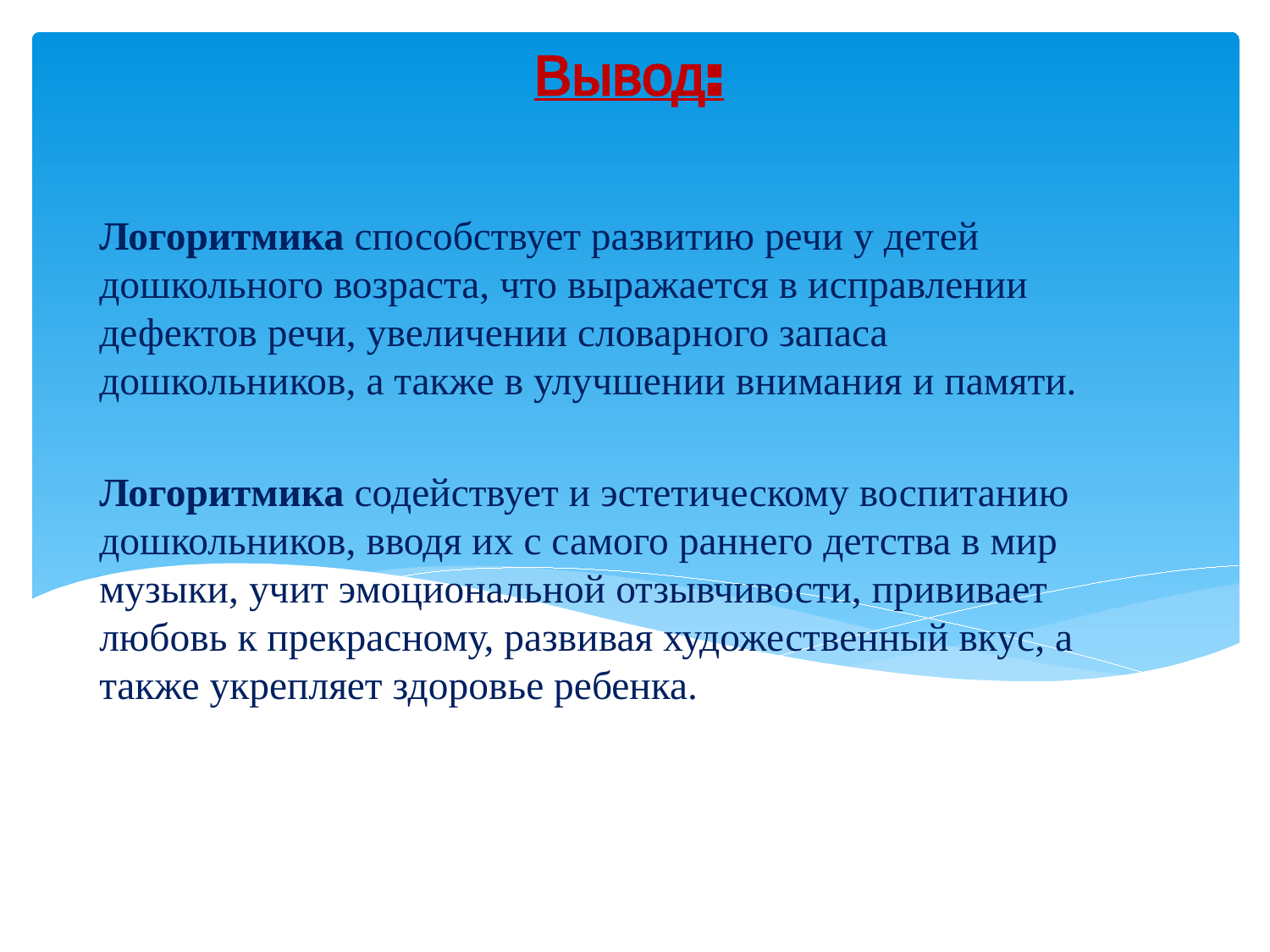

# Вывод:
Логоритмика способствует развитию речи у детей дошкольного возраста, что выражается в исправлении дефектов речи, увеличении словарного запаса дошкольников, а также в улучшении внимания и памяти.

Логоритмика содействует и эстетическому воспитанию дошкольников, вводя их с самого раннего детства в мир музыки, учит эмоциональной отзывчивости, прививает любовь к прекрасному, развивая художественный вкус, а также укрепляет здоровье ребенка.